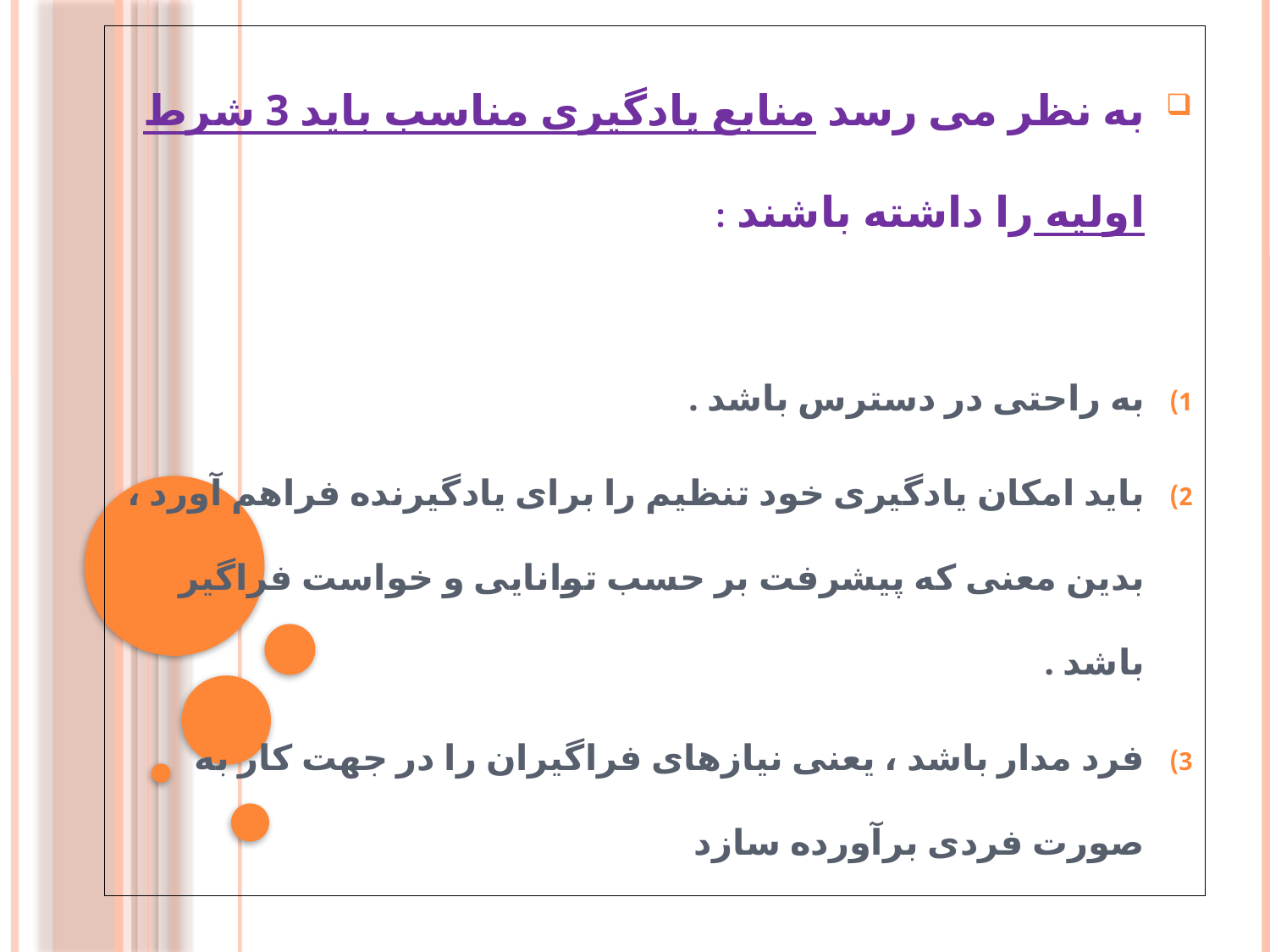

به نظر می رسد منابع یادگیری مناسب باید 3 شرط اولیه را داشته باشند :

به راحتی در دسترس باشد .
باید امکان یادگیری خود تنظیم را برای یادگیرنده فراهم آورد ، بدین معنی که پیشرفت بر حسب توانایی و خواست فراگیر باشد .
فرد مدار باشد ، یعنی نیازهای فراگیران را در جهت کار به صورت فردی برآورده سازد
#